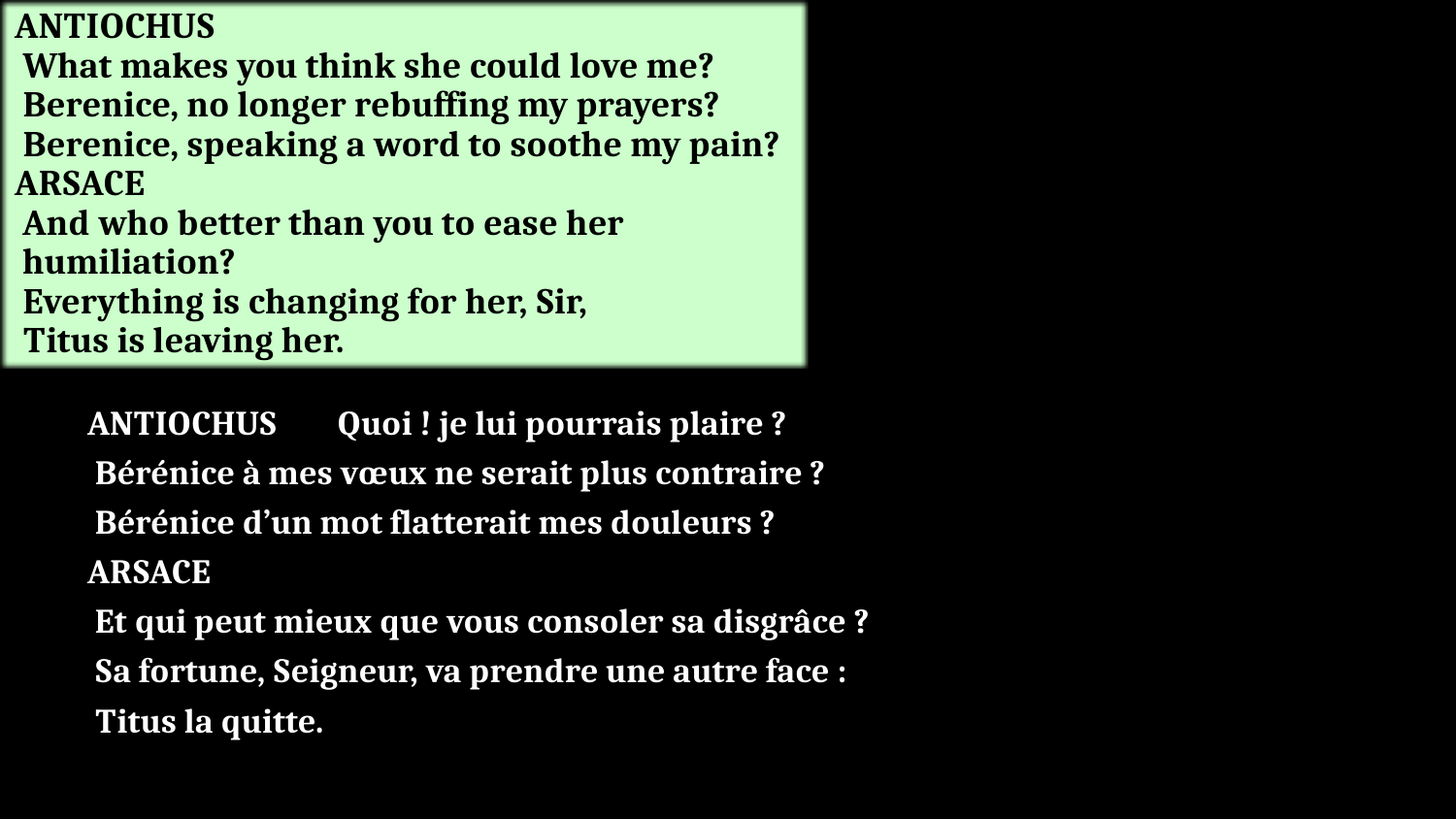

ANTIOCHUS
 What makes you think she could love me?
 Berenice, no longer rebuffing my prayers?
 Berenice, speaking a word to soothe my pain?
ARSACE
 And who better than you to ease her
 humiliation?
 Everything is changing for her, Sir,
 Titus is leaving her.
# ANTIOCHUS        Quoi ! je lui pourrais plaire ? Bérénice à mes vœux ne serait plus contraire ? Bérénice d’un mot flatterait mes douleurs ? ARSACE Et qui peut mieux que vous consoler sa disgrâce ? Sa fortune, Seigneur, va prendre une autre face : Titus la quitte.